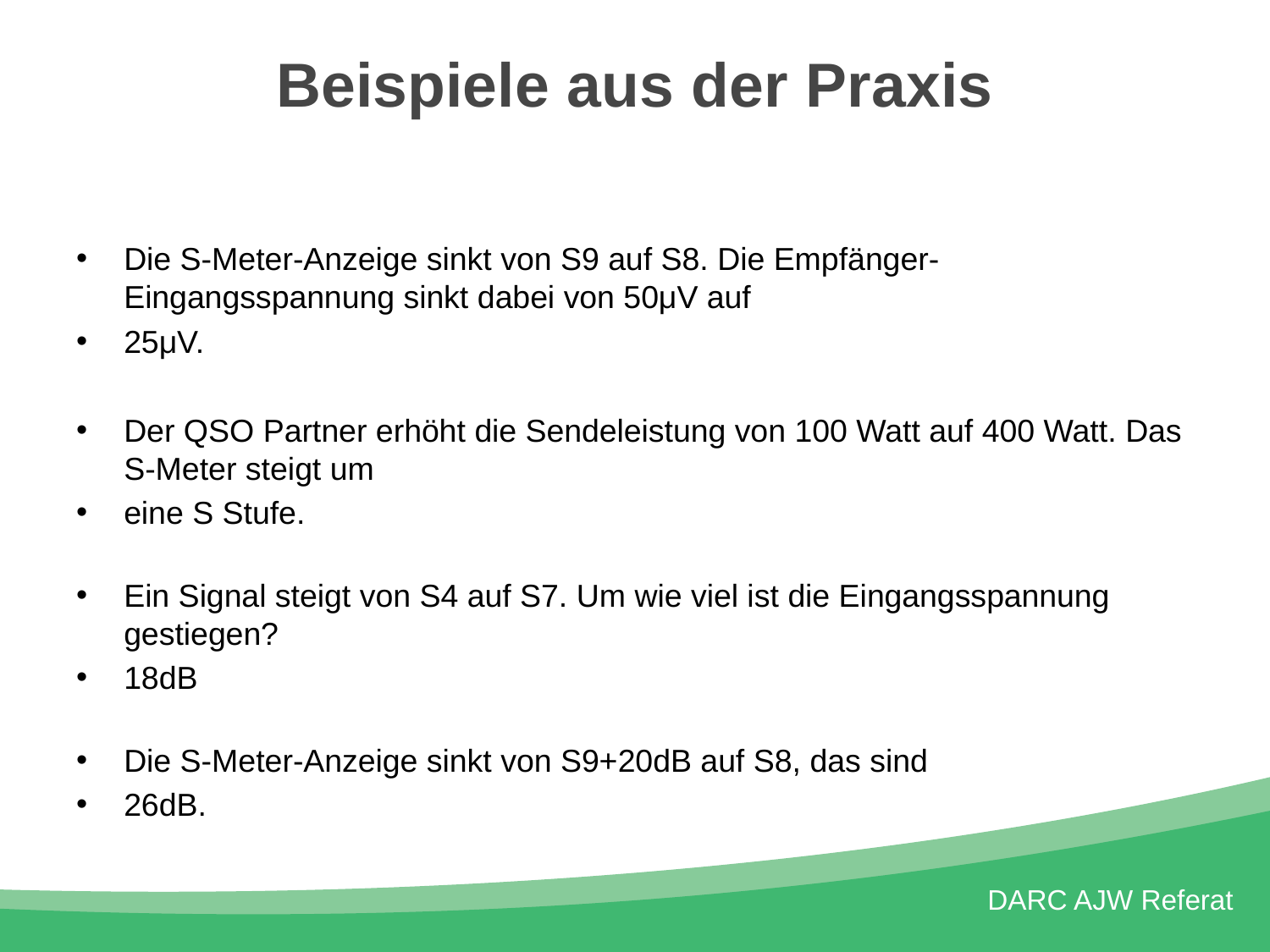

# Beispiele aus der Praxis

Die S-Meter-Anzeige sinkt von S9 auf S8. Die Empfänger-Eingangsspannung sinkt dabei von 50μV auf
25μV.

Der QSO Partner erhöht die Sendeleistung von 100 Watt auf 400 Watt. Das S-Meter steigt um
eine S Stufe.
Ein Signal steigt von S4 auf S7. Um wie viel ist die Eingangsspannung  gestiegen?
18dB
Die S-Meter-Anzeige sinkt von S9+20dB auf S8, das sind
26dB.